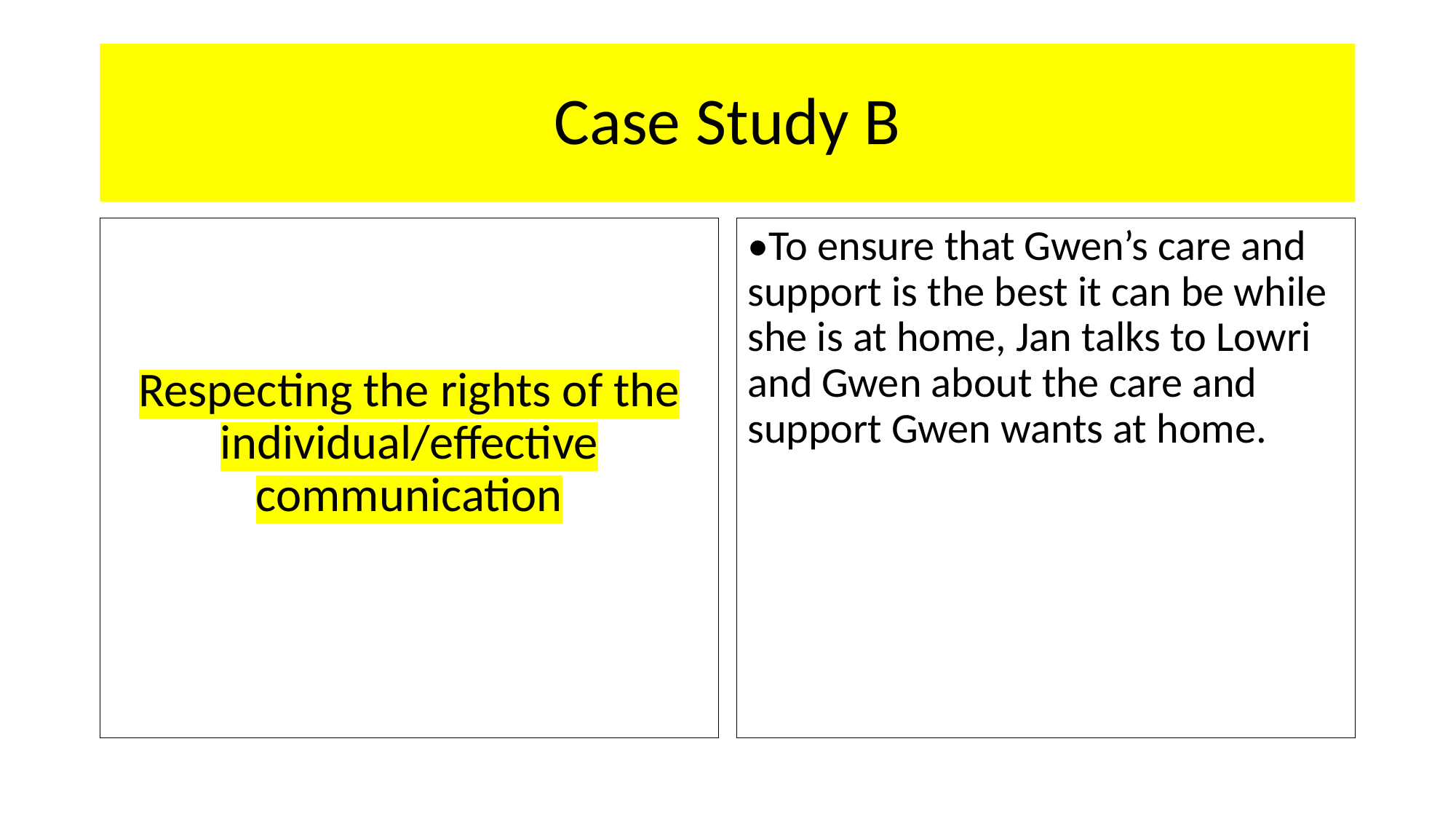

# Case Study B

Respecting the rights of the individual/effective communication
•To ensure that Gwen’s care and support is the best it can be while she is at home, Jan talks to Lowri and Gwen about the care and support Gwen wants at home.